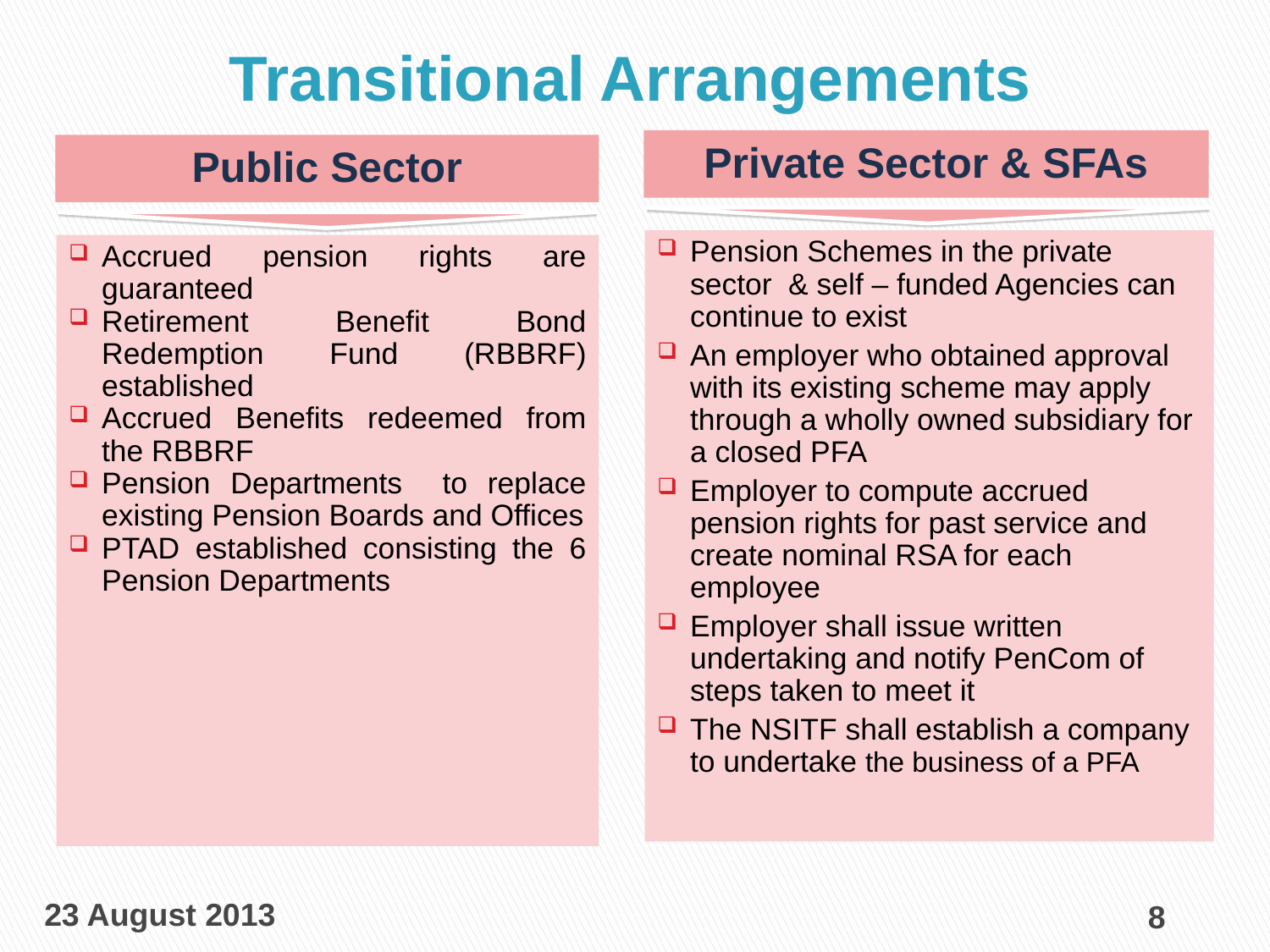

# Transitional Arrangements
Private Sector & SFAs
Public Sector

Pension Schemes in the private sector  & self – funded Agencies can continue to exist
An employer who obtained approval with its existing scheme may apply through a wholly owned subsidiary for a closed PFA
Employer to compute accrued pension rights for past service and create nominal RSA for each employee
Employer shall issue written undertaking and notify PenCom of steps taken to meet it
The NSITF shall establish a company to undertake the business of a PFA
Accrued pension rights are guaranteed
Retirement Benefit Bond Redemption Fund (RBBRF) established
Accrued Benefits redeemed from the RBBRF
Pension Departments  to replace existing Pension Boards and Offices
PTAD established consisting the 6 Pension Departments

23 August 2013
8